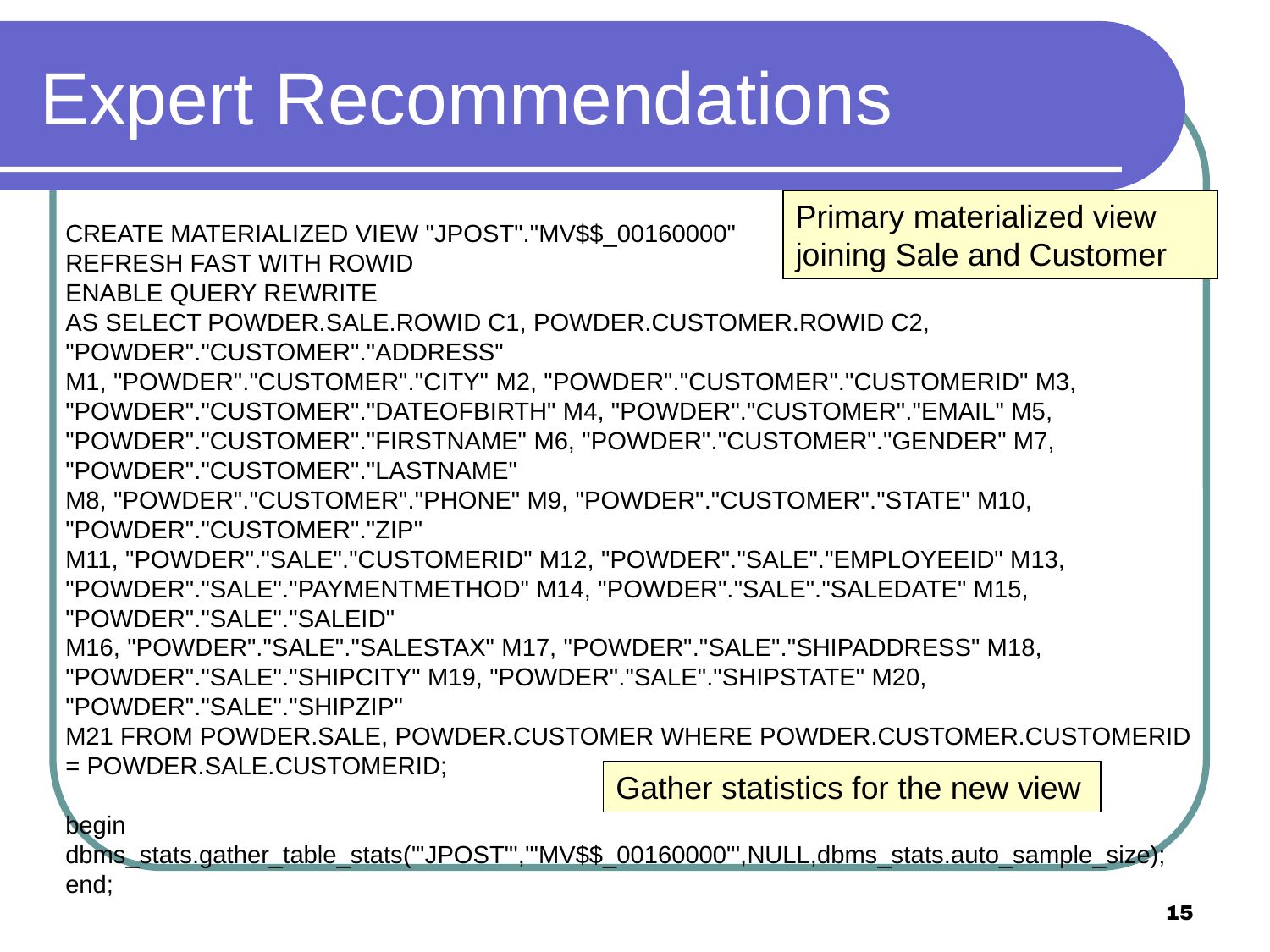

# Expert Recommendations
Primary materialized view joining Sale and Customer
CREATE MATERIALIZED VIEW "JPOST"."MV$$_00160000"
REFRESH FAST WITH ROWID
ENABLE QUERY REWRITE
AS SELECT POWDER.SALE.ROWID C1, POWDER.CUSTOMER.ROWID C2, "POWDER"."CUSTOMER"."ADDRESS"
M1, "POWDER"."CUSTOMER"."CITY" M2, "POWDER"."CUSTOMER"."CUSTOMERID" M3,
"POWDER"."CUSTOMER"."DATEOFBIRTH" M4, "POWDER"."CUSTOMER"."EMAIL" M5,
"POWDER"."CUSTOMER"."FIRSTNAME" M6, "POWDER"."CUSTOMER"."GENDER" M7, "POWDER"."CUSTOMER"."LASTNAME"
M8, "POWDER"."CUSTOMER"."PHONE" M9, "POWDER"."CUSTOMER"."STATE" M10, "POWDER"."CUSTOMER"."ZIP"
M11, "POWDER"."SALE"."CUSTOMERID" M12, "POWDER"."SALE"."EMPLOYEEID" M13,
"POWDER"."SALE"."PAYMENTMETHOD" M14, "POWDER"."SALE"."SALEDATE" M15, "POWDER"."SALE"."SALEID"
M16, "POWDER"."SALE"."SALESTAX" M17, "POWDER"."SALE"."SHIPADDRESS" M18,
"POWDER"."SALE"."SHIPCITY" M19, "POWDER"."SALE"."SHIPSTATE" M20, "POWDER"."SALE"."SHIPZIP"
M21 FROM POWDER.SALE, POWDER.CUSTOMER WHERE POWDER.CUSTOMER.CUSTOMERID
= POWDER.SALE.CUSTOMERID;

begin
dbms_stats.gather_table_stats('"JPOST"','"MV$$_00160000"',NULL,dbms_stats.auto_sample_size);
end;
Gather statistics for the new view
15